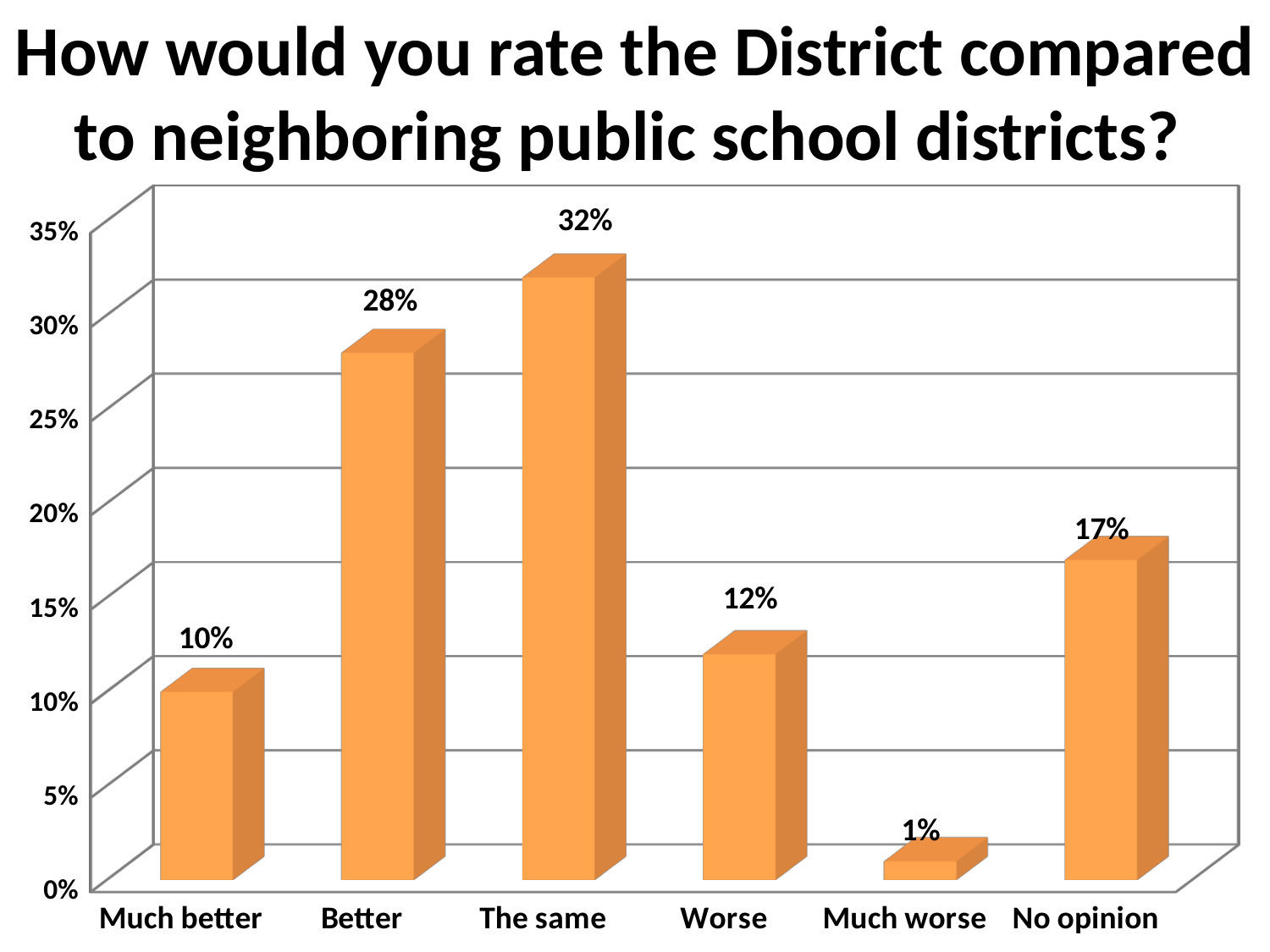

# How would you rate the District compared to neighboring public school districts?

[unsupported chart]